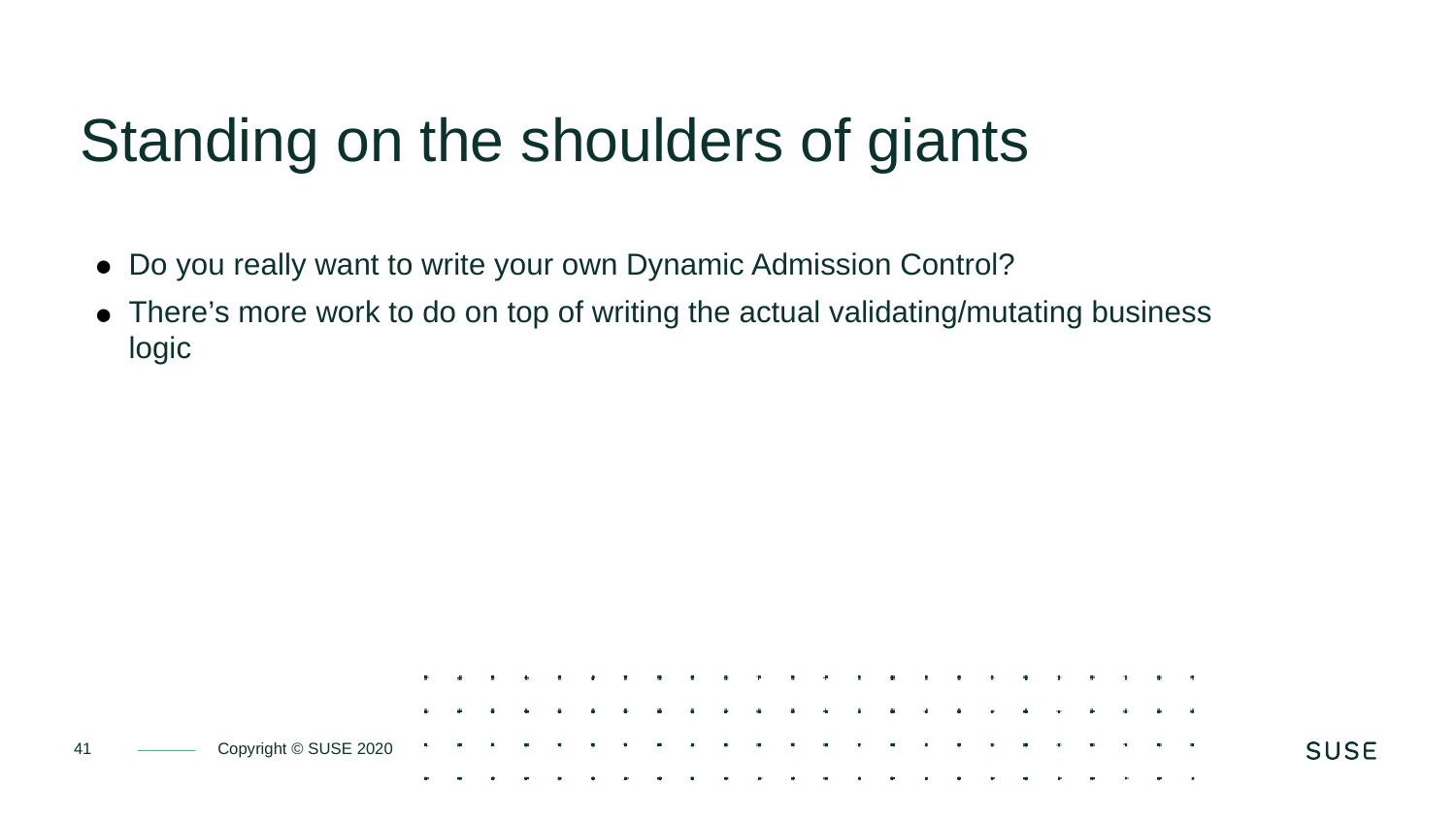

Standing on the shoulders of giants
Do you really want to write your own Dynamic Admission Control?
There’s more work to do on top of writing the actual validating/mutating business logic